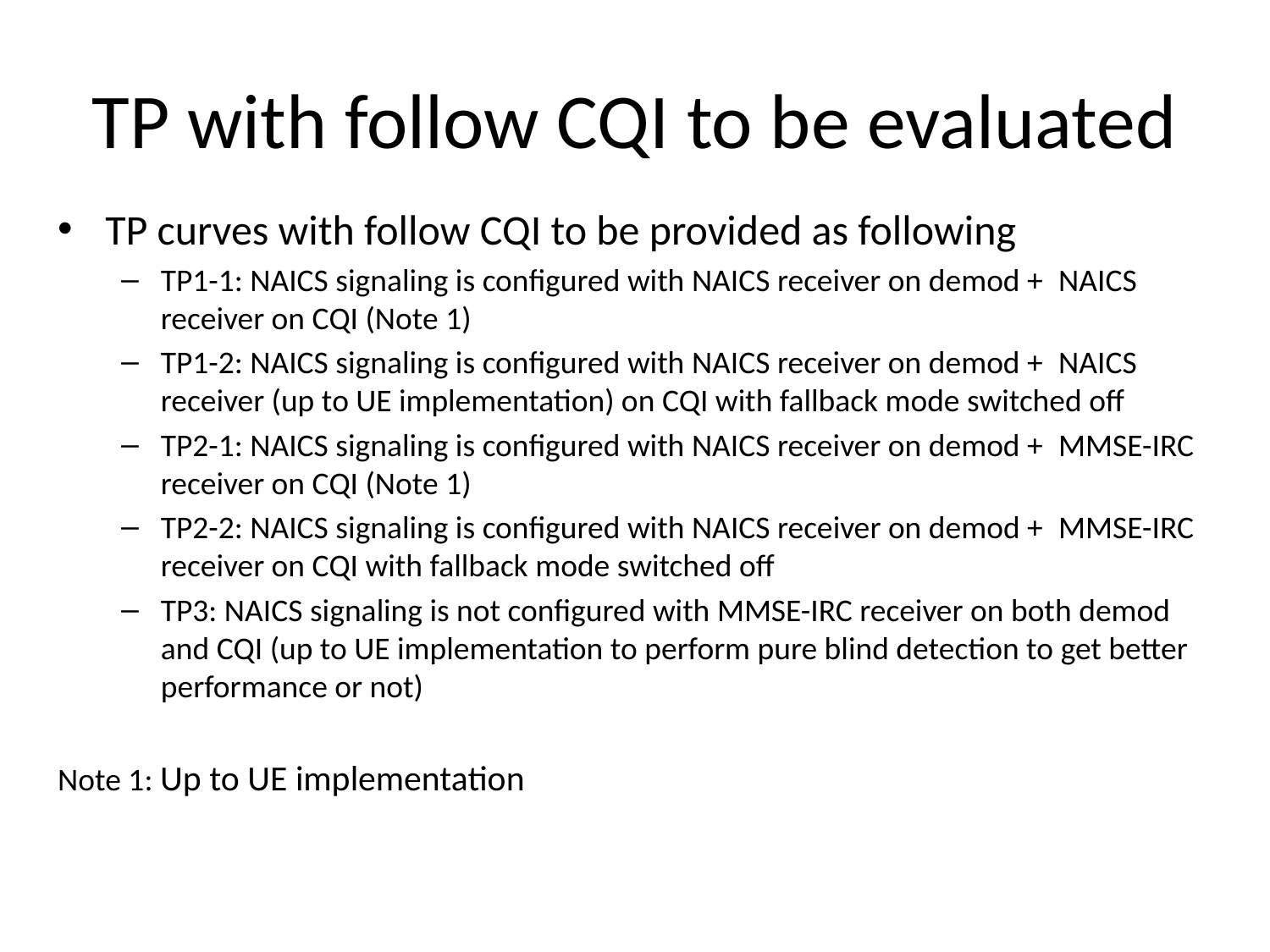

# TP with follow CQI to be evaluated
TP curves with follow CQI to be provided as following
TP1-1: NAICS signaling is configured with NAICS receiver on demod +  NAICS receiver on CQI (Note 1)
TP1-2: NAICS signaling is configured with NAICS receiver on demod +  NAICS receiver (up to UE implementation) on CQI with fallback mode switched off
TP2-1: NAICS signaling is configured with NAICS receiver on demod +  MMSE-IRC receiver on CQI (Note 1)
TP2-2: NAICS signaling is configured with NAICS receiver on demod +  MMSE-IRC receiver on CQI with fallback mode switched off
TP3: NAICS signaling is not configured with MMSE-IRC receiver on both demod and CQI (up to UE implementation to perform pure blind detection to get better performance or not)

Note 1: Up to UE implementation